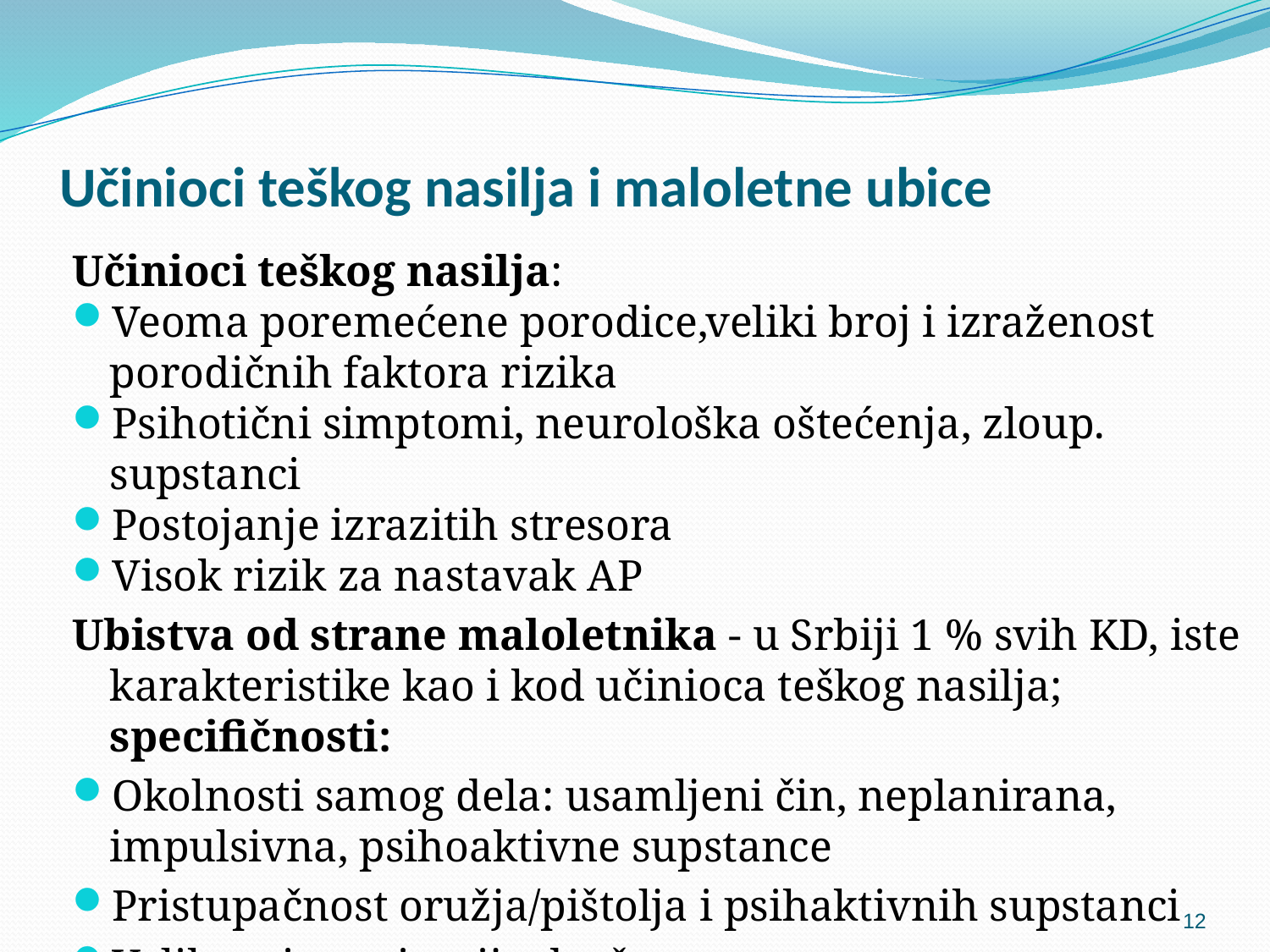

# Učinioci teškog nasilja i maloletne ubice
Učinioci teškog nasilja:
Veoma poremećene porodice,veliki broj i izraženost porodičnih faktora rizika
Psihotični simptomi, neurološka oštećenja, zloup. supstanci
Postojanje izrazitih stresora
Visok rizik za nastavak AP
Ubistva od strane maloletnika - u Srbiji 1 % svih KD, iste karakteristike kao i kod učinioca teškog nasilja; specifičnosti:
Okolnosti samog dela: usamljeni čin, neplanirana, impulsivna, psihoaktivne supstance
Pristupačnost oružja/pištolja i psihaktivnih supstanci
Velika stigmatizacija društva

12